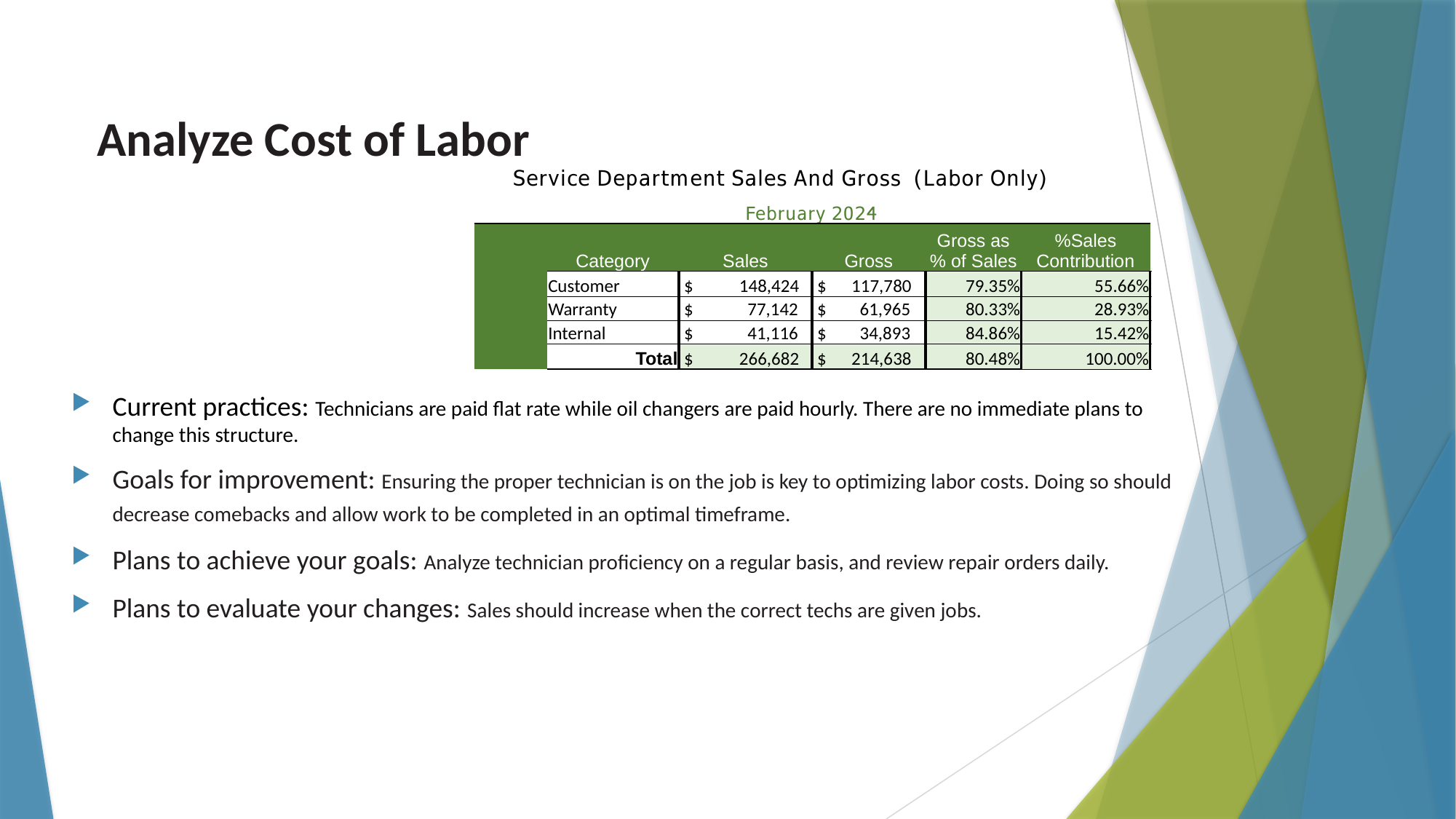

# Analyze Cost of Labor
| Service Department Sales And Gross (Labor Only) |  |  |  |  |  |
| --- | --- | --- | --- | --- | --- |
| February 2024 |  |  |  |  |  |
|  | Category | Sales | Gross | Gross as % of Sales | %Sales Contribution |
|  | Customer | $ 148,424 | $ 117,780 | 79.35% | 55.66% |
|  | Warranty | $ 77,142 | $ 61,965 | 80.33% | 28.93% |
|  | Internal | $ 41,116 | $ 34,893 | 84.86% | 15.42% |
|  | Total | $ 266,682 | $ 214,638 | 80.48% | 100.00% |
Current practices: Technicians are paid flat rate while oil changers are paid hourly. There are no immediate plans to change this structure.
Goals for improvement: Ensuring the proper technician is on the job is key to optimizing labor costs. Doing so should decrease comebacks and allow work to be completed in an optimal timeframe.
Plans to achieve your goals: Analyze technician proficiency on a regular basis, and review repair orders daily.
Plans to evaluate your changes: Sales should increase when the correct techs are given jobs.